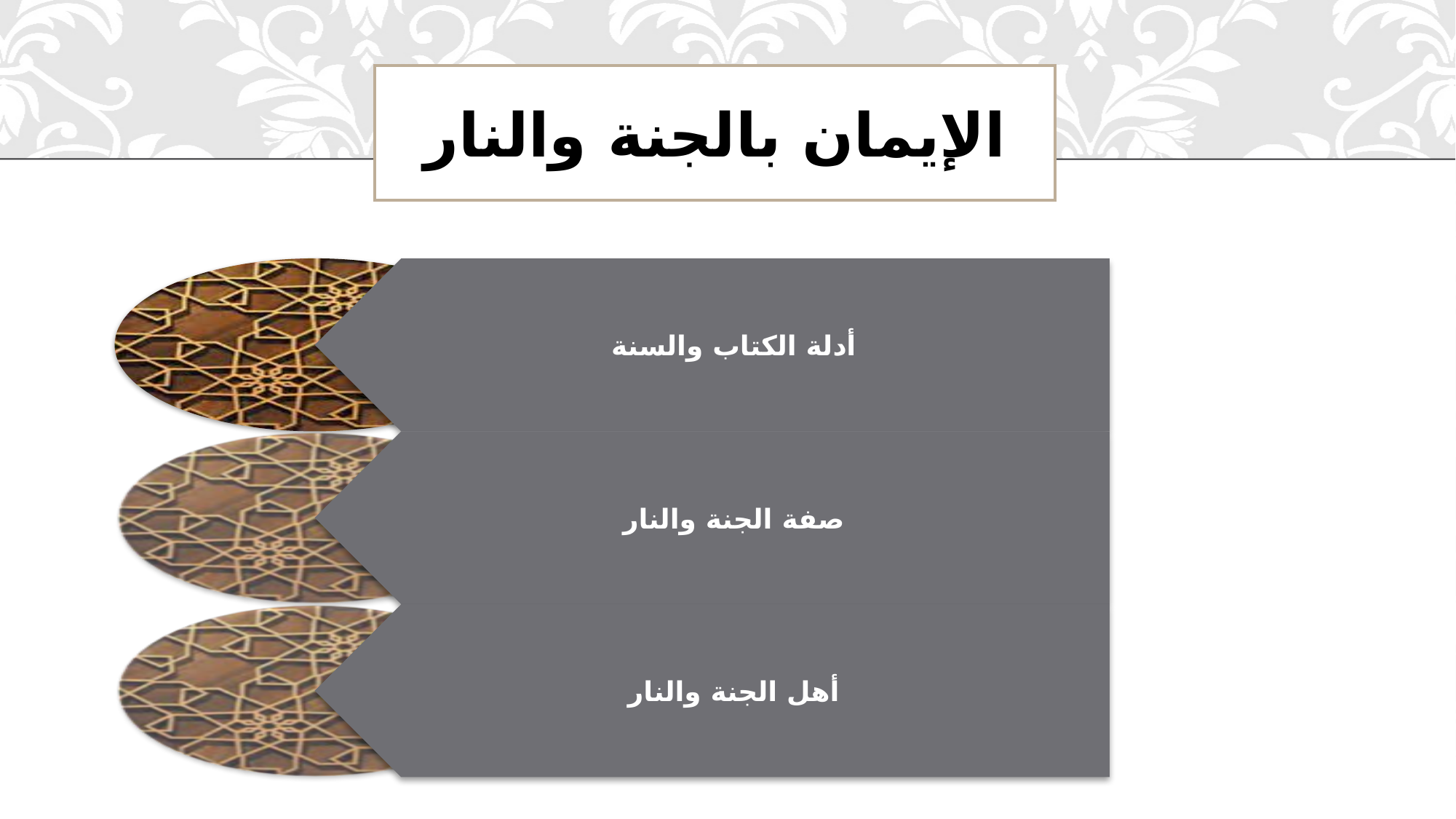

# الإيمان بالجنة والنار

أدلة الكتاب والسنة
صفة الجنة والنار
أهل الجنة والنار